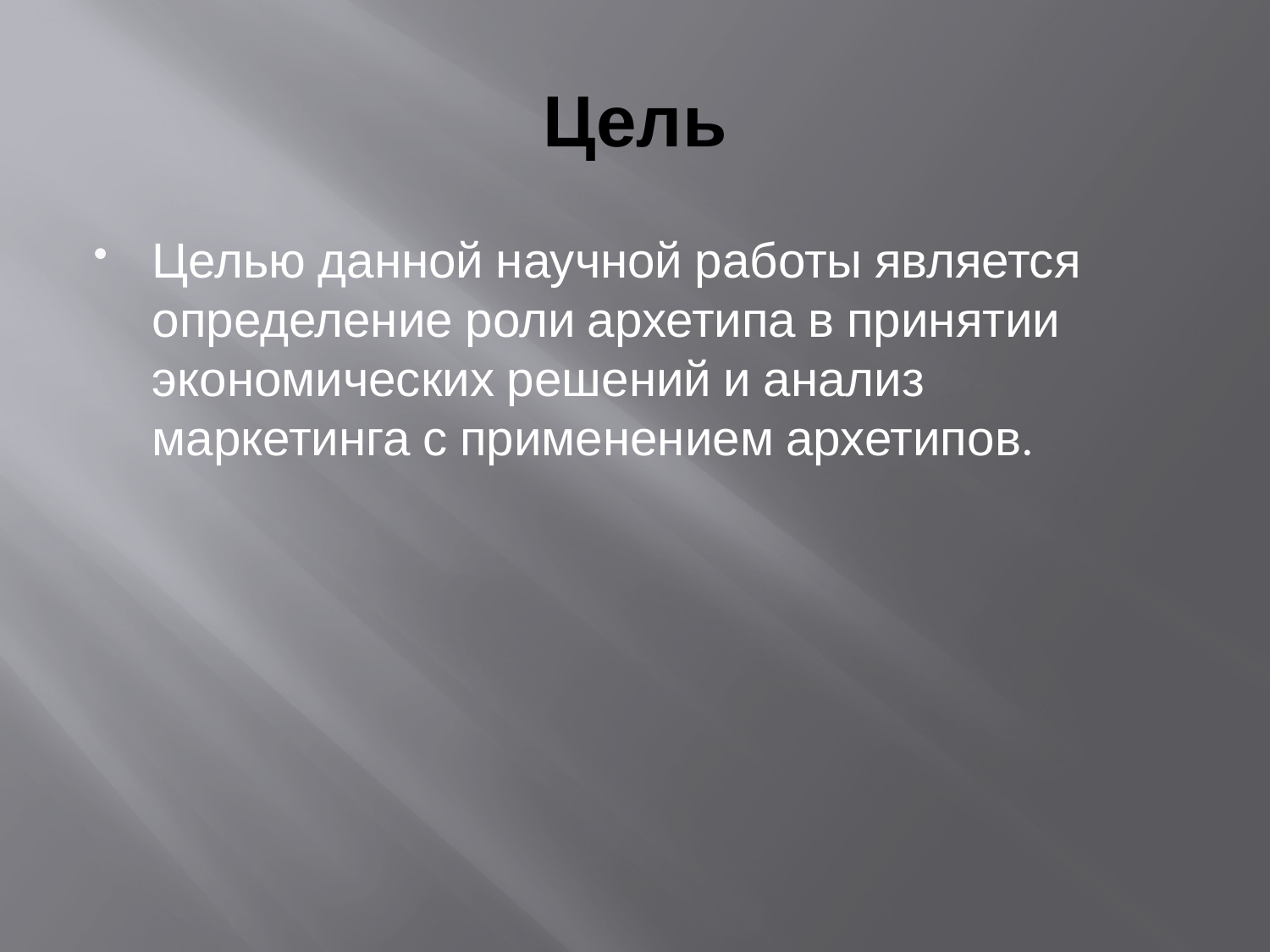

# Цель
Целью данной научной работы является определение роли архетипа в принятии экономических решений и анализ маркетинга с применением архетипов.